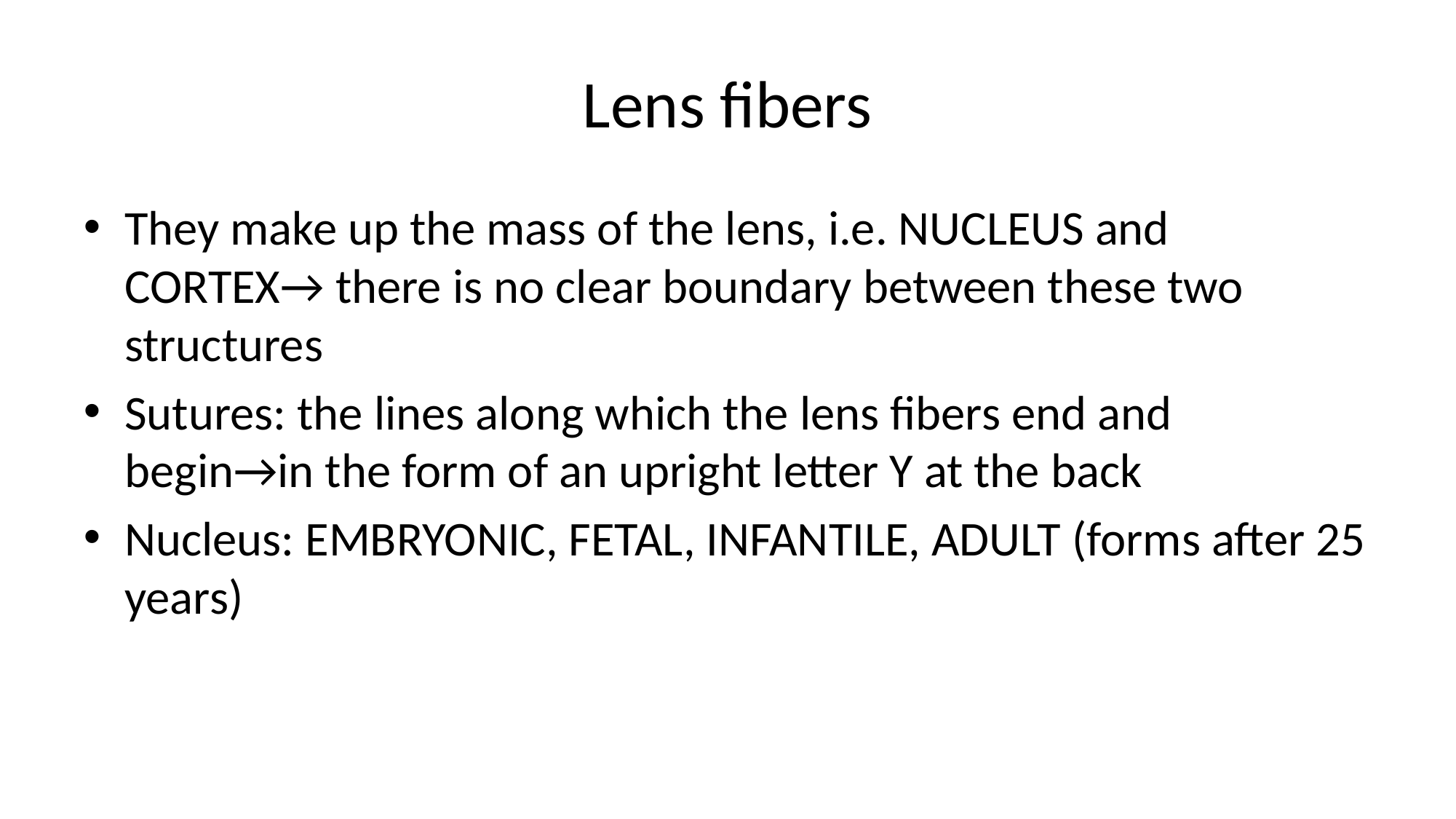

# Lens fibers
They make up the mass of the lens, i.e. NUCLEUS and CORTEX→ there is no clear boundary between these two structures
Sutures: the lines along which the lens fibers end and begin→in the form of an upright letter Y at the back
Nucleus: EMBRYONIC, FETAL, INFANTILE, ADULT (forms after 25 years)